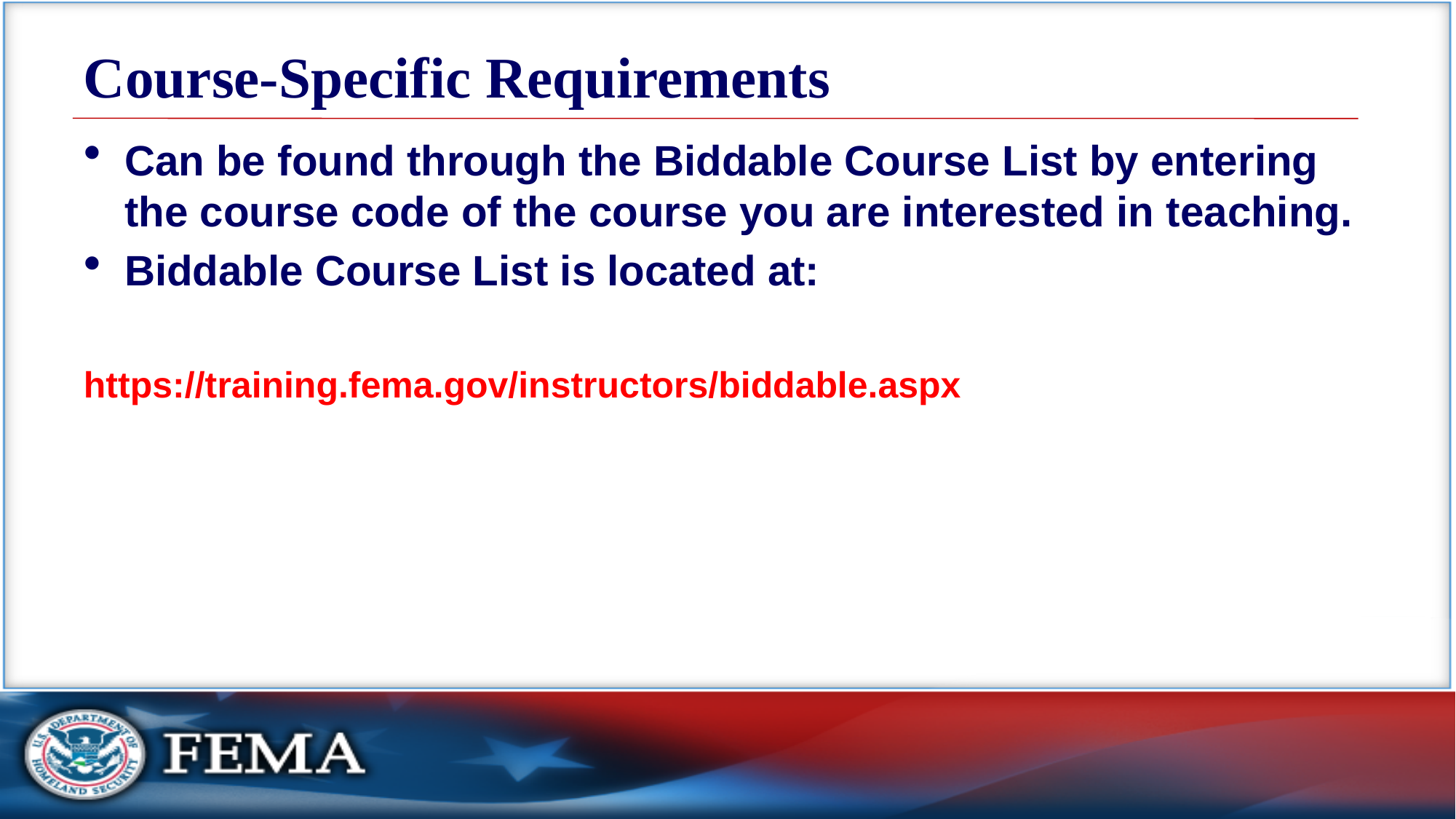

# Course-Specific Requirements
Can be found through the Biddable Course List by entering the course code of the course you are interested in teaching.
Biddable Course List is located at:

https://training.fema.gov/instructors/biddable.aspx